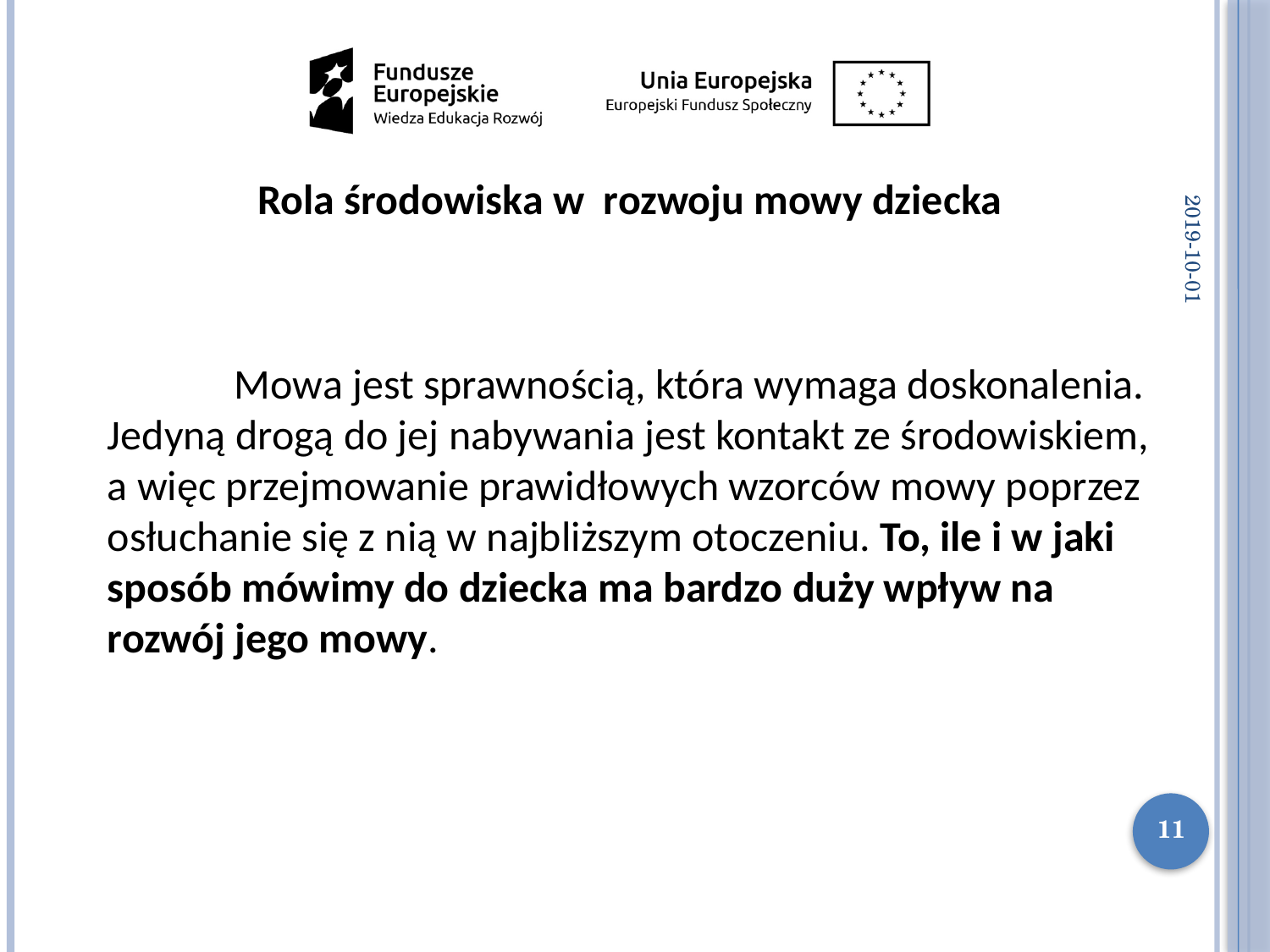

2019-10-01
Rola środowiska w  rozwoju mowy dziecka

	Mowa jest sprawnością, która wymaga doskonalenia. Jedyną drogą do jej nabywania jest kontakt ze środowiskiem, a więc przejmowanie prawidłowych wzorców mowy poprzez osłuchanie się z nią w najbliższym otoczeniu. To, ile i w jaki sposób mówimy do dziecka ma bardzo duży wpływ na rozwój jego mowy.

11